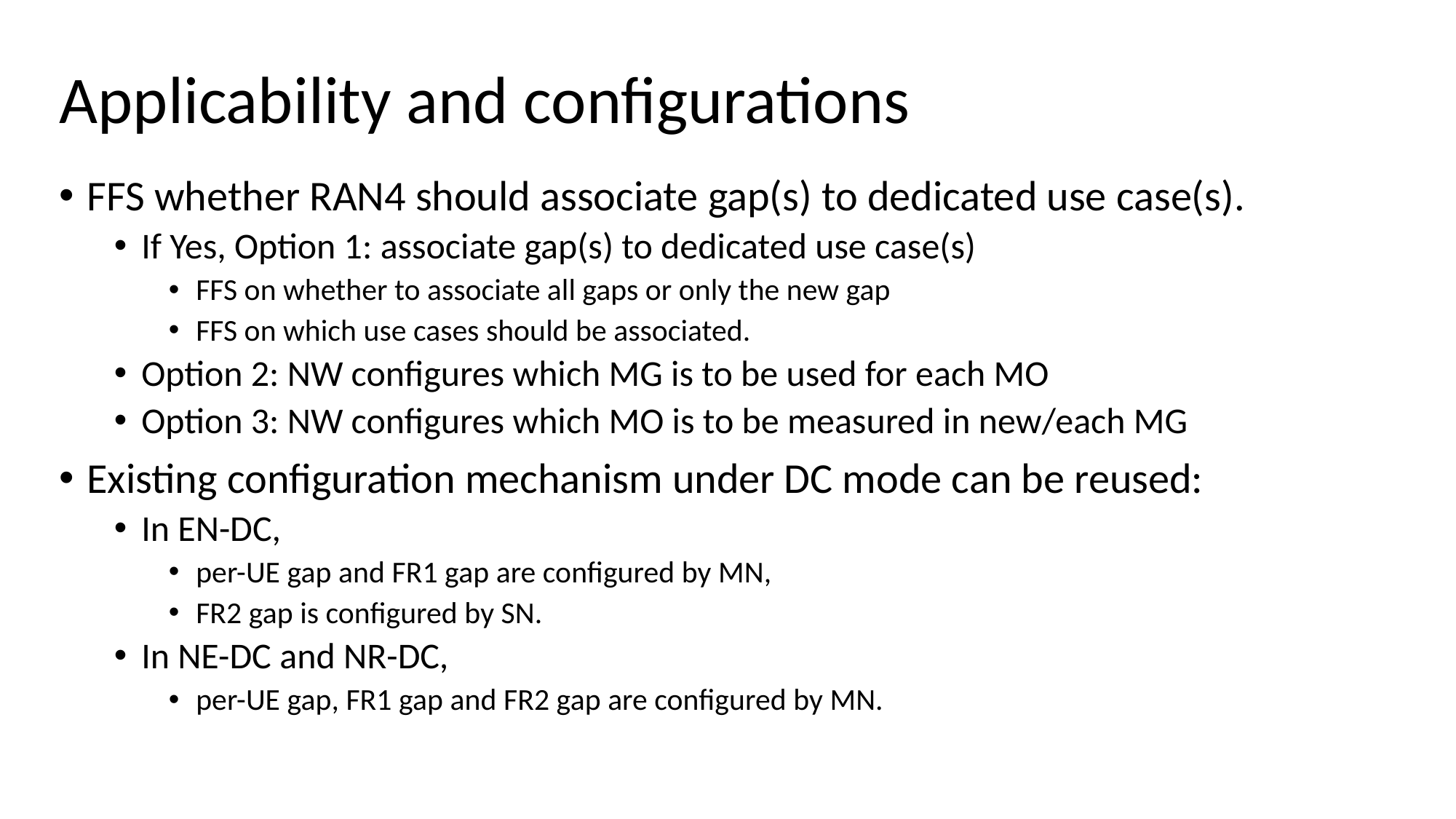

# Applicability and configurations
FFS whether RAN4 should associate gap(s) to dedicated use case(s).
If Yes, Option 1: associate gap(s) to dedicated use case(s)
FFS on whether to associate all gaps or only the new gap
FFS on which use cases should be associated.
Option 2: NW configures which MG is to be used for each MO
Option 3: NW configures which MO is to be measured in new/each MG
Existing configuration mechanism under DC mode can be reused:
In EN-DC,
per-UE gap and FR1 gap are configured by MN,
FR2 gap is configured by SN.
In NE-DC and NR-DC,
per-UE gap, FR1 gap and FR2 gap are configured by MN.